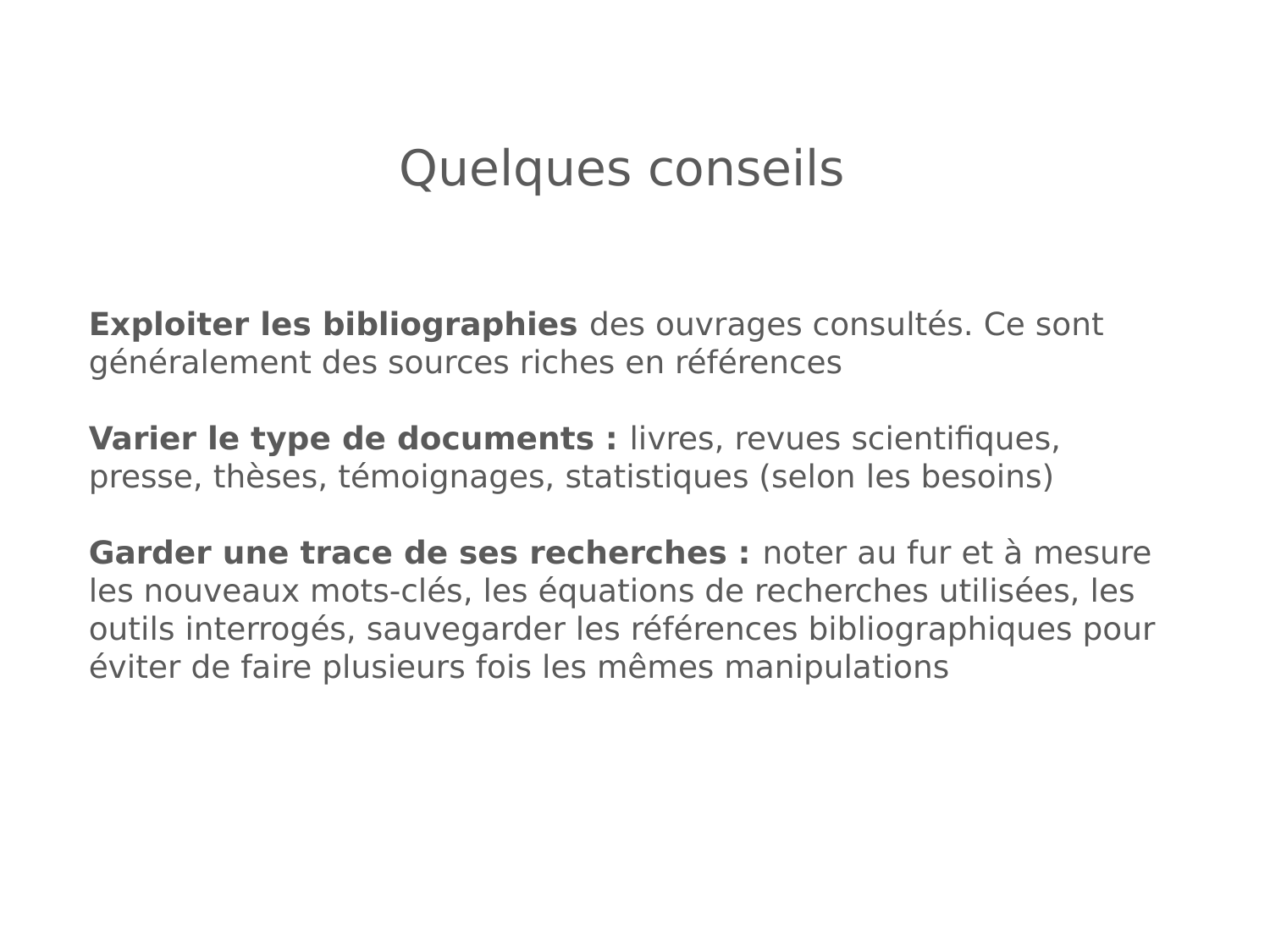

Quelques conseils

Exploiter les bibliographies des ouvrages consultés. Ce sont généralement des sources riches en références

Varier le type de documents : livres, revues scientifiques, presse, thèses, témoignages, statistiques (selon les besoins)

Garder une trace de ses recherches : noter au fur et à mesure les nouveaux mots-clés, les équations de recherches utilisées, les outils interrogés, sauvegarder les références bibliographiques pour éviter de faire plusieurs fois les mêmes manipulations